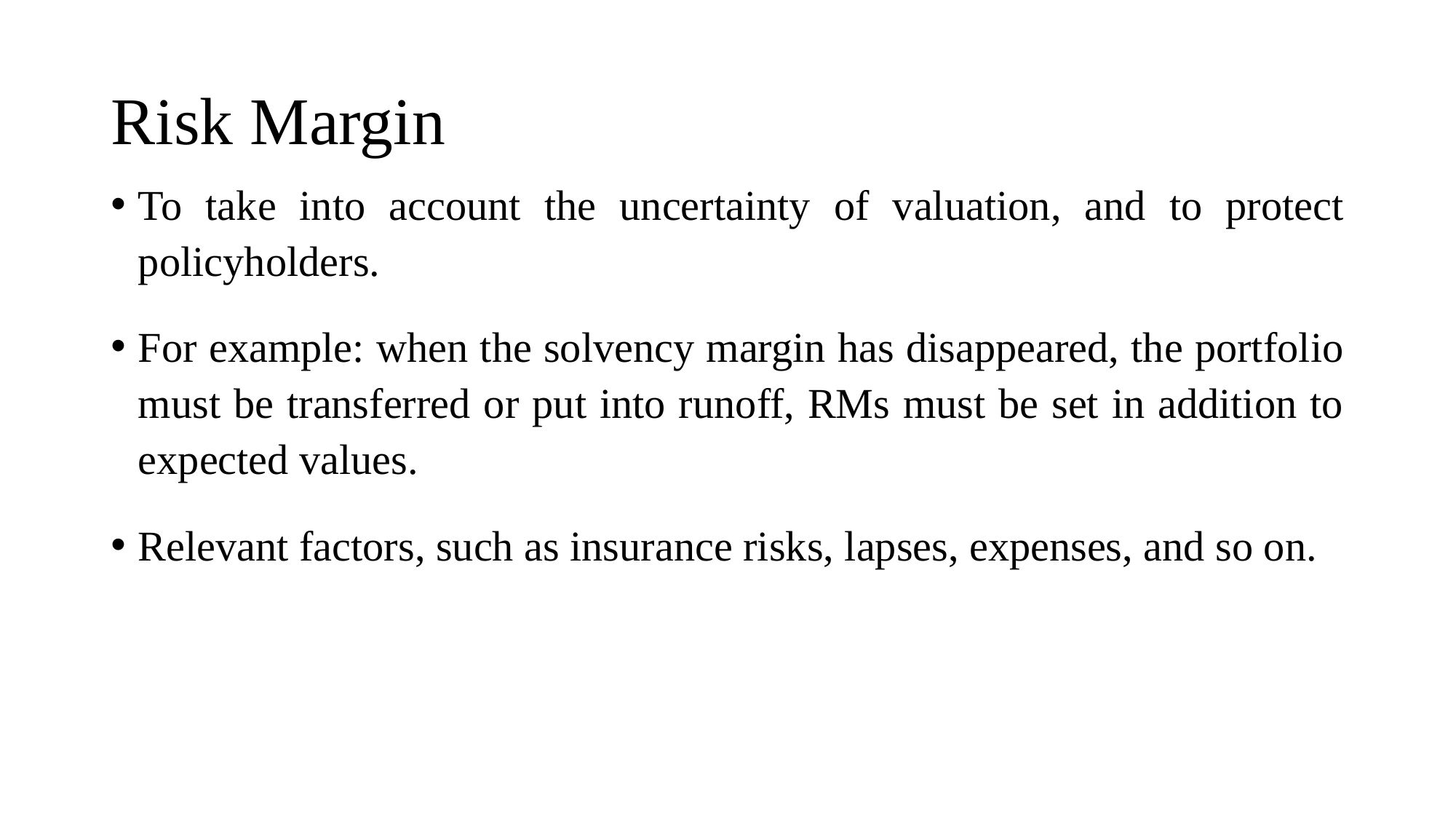

# Risk Margin
To take into account the uncertainty of valuation, and to protect policyholders.
For example: when the solvency margin has disappeared, the portfolio must be transferred or put into runoff, RMs must be set in addition to expected values.
Relevant factors, such as insurance risks, lapses, expenses, and so on.